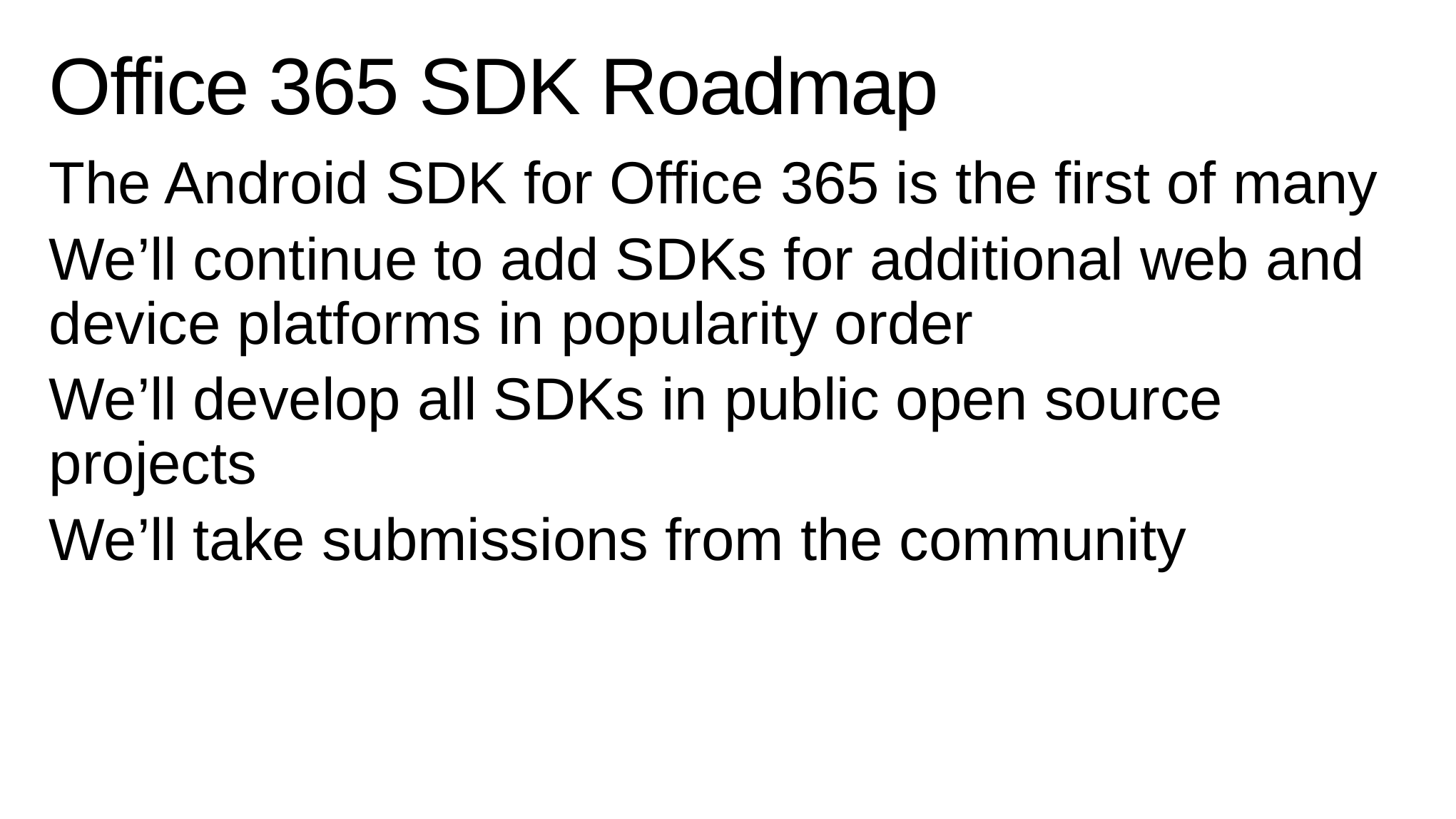

# Office 365 SDK Roadmap
The Android SDK for Office 365 is the first of many
We’ll continue to add SDKs for additional web and device platforms in popularity order
We’ll develop all SDKs in public open source projects
We’ll take submissions from the community